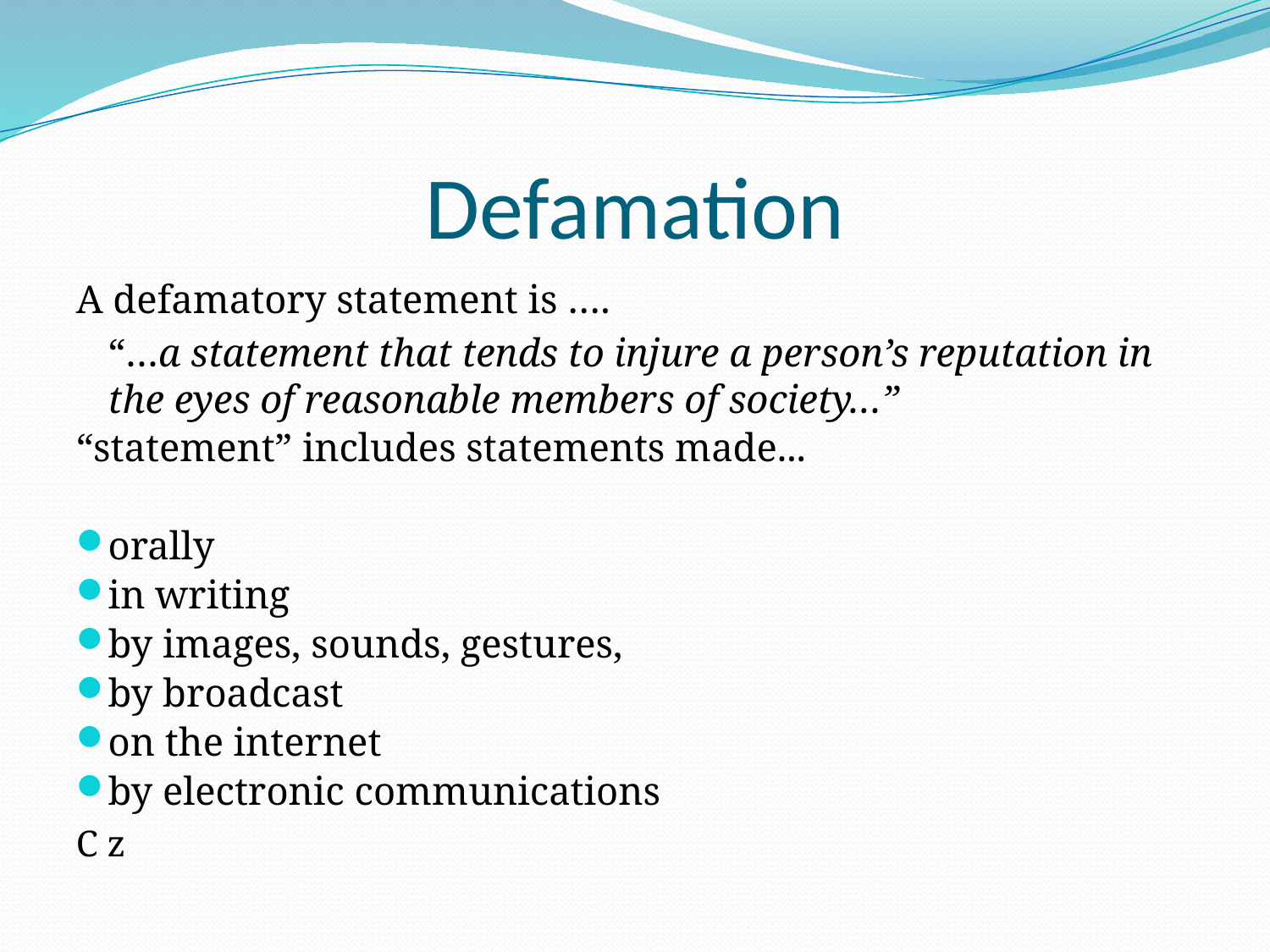

# Defamation
A defamatory statement is ….
	“…a statement that tends to injure a person’s reputation in the eyes of reasonable members of society…”
“statement” includes statements made...

	orally
	in writing
	by images, sounds, gestures,
	by broadcast
	on the internet
	by electronic communications
C z